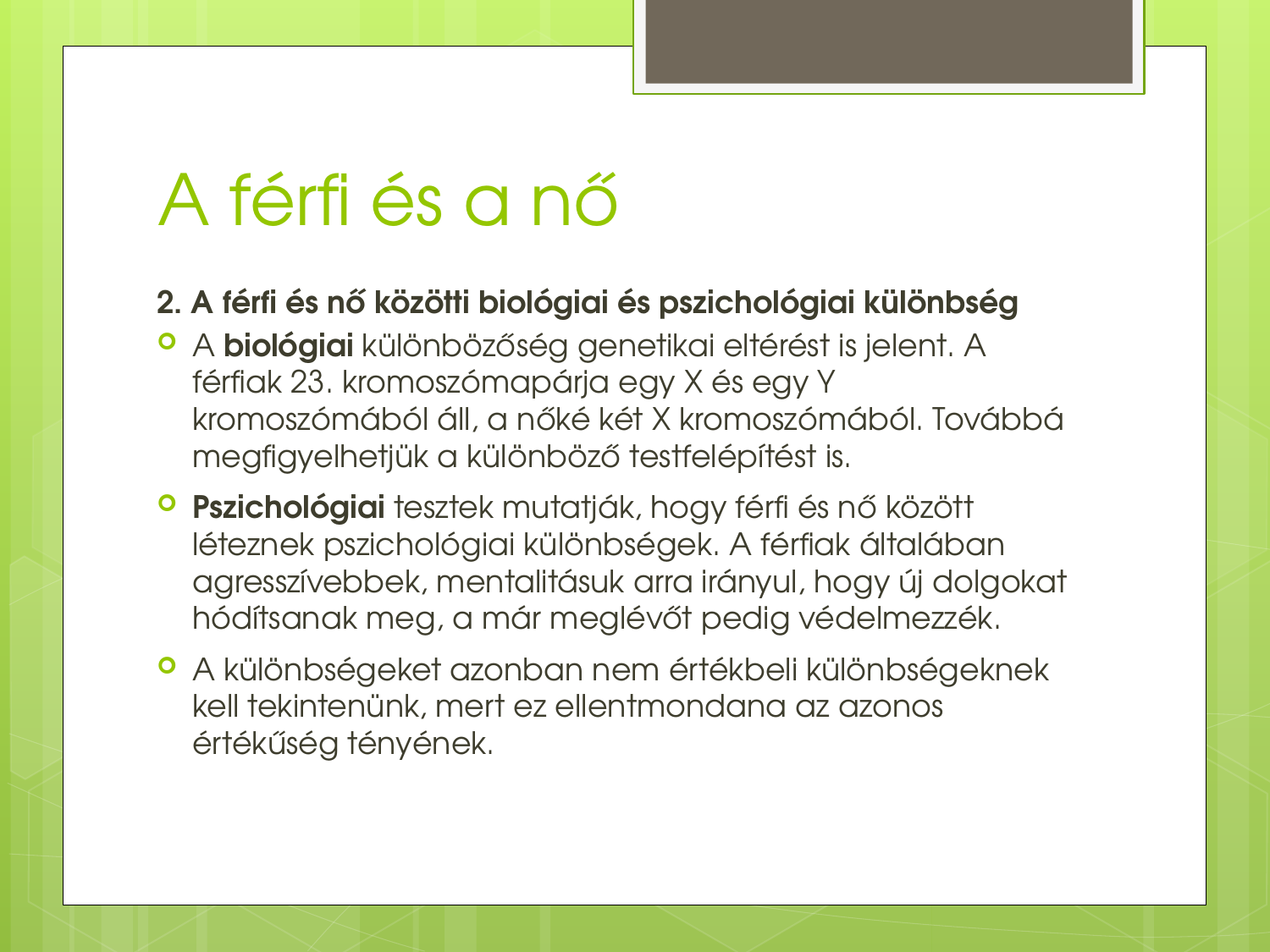

# A férfi és a nő
2. A férfi és nő közötti biológiai és pszichológiai különbség
A biológiai különbözőség genetikai eltérést is jelent. A férfiak 23. kromoszómapárja egy X és egy Y kromoszómából áll, a nőké két X kromoszómából. Továbbá megfigyelhetjük a különböző testfelépítést is.
Pszichológiai tesztek mutatják, hogy férfi és nő között léteznek pszichológiai különbségek. A férfiak általában agresszívebbek, mentalitásuk arra irányul, hogy új dolgokat hódítsanak meg, a már meglévőt pedig védelmezzék.
A különbségeket azonban nem értékbeli különbségeknek kell tekintenünk, mert ez ellentmondana az azonos értékűség tényének.